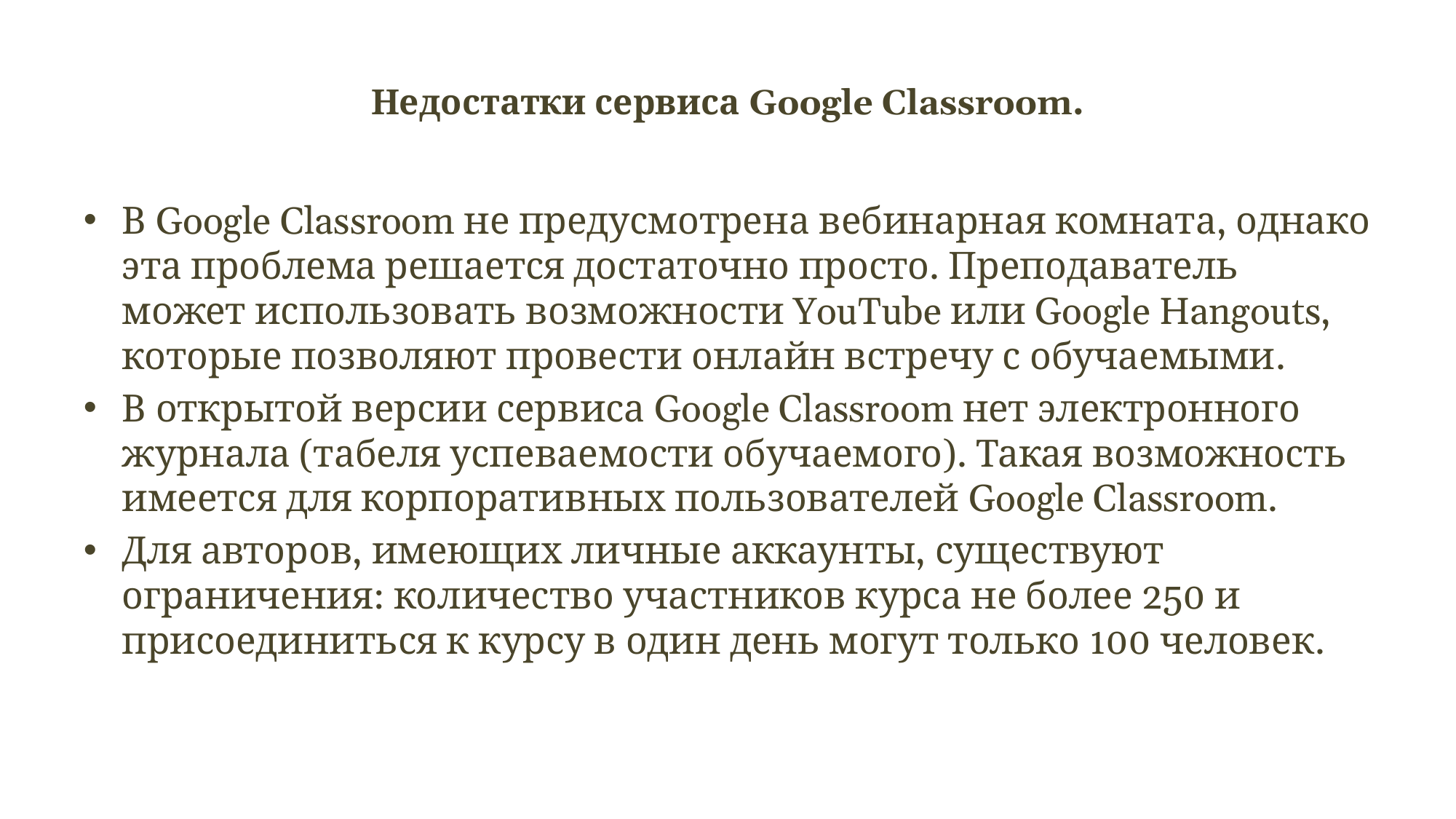

# Недостатки сервиса Google Classroom.
В Google Classroom не предусмотрена вебинарная комната, однако эта проблема решается достаточно просто. Преподаватель может использовать возможности YouTube или Google Hangouts, которые позволяют провести онлайн встречу с обучаемыми.
В открытой версии сервиса Google Classroom нет электронного журнала (табеля успеваемости обучаемого). Такая возможность имеется для корпоративных пользователей Google Classroom.
Для авторов, имеющих личные аккаунты, существуют ограничения: количество участников курса не более 250 и присоединиться к курсу в один день могут только 100 человек.